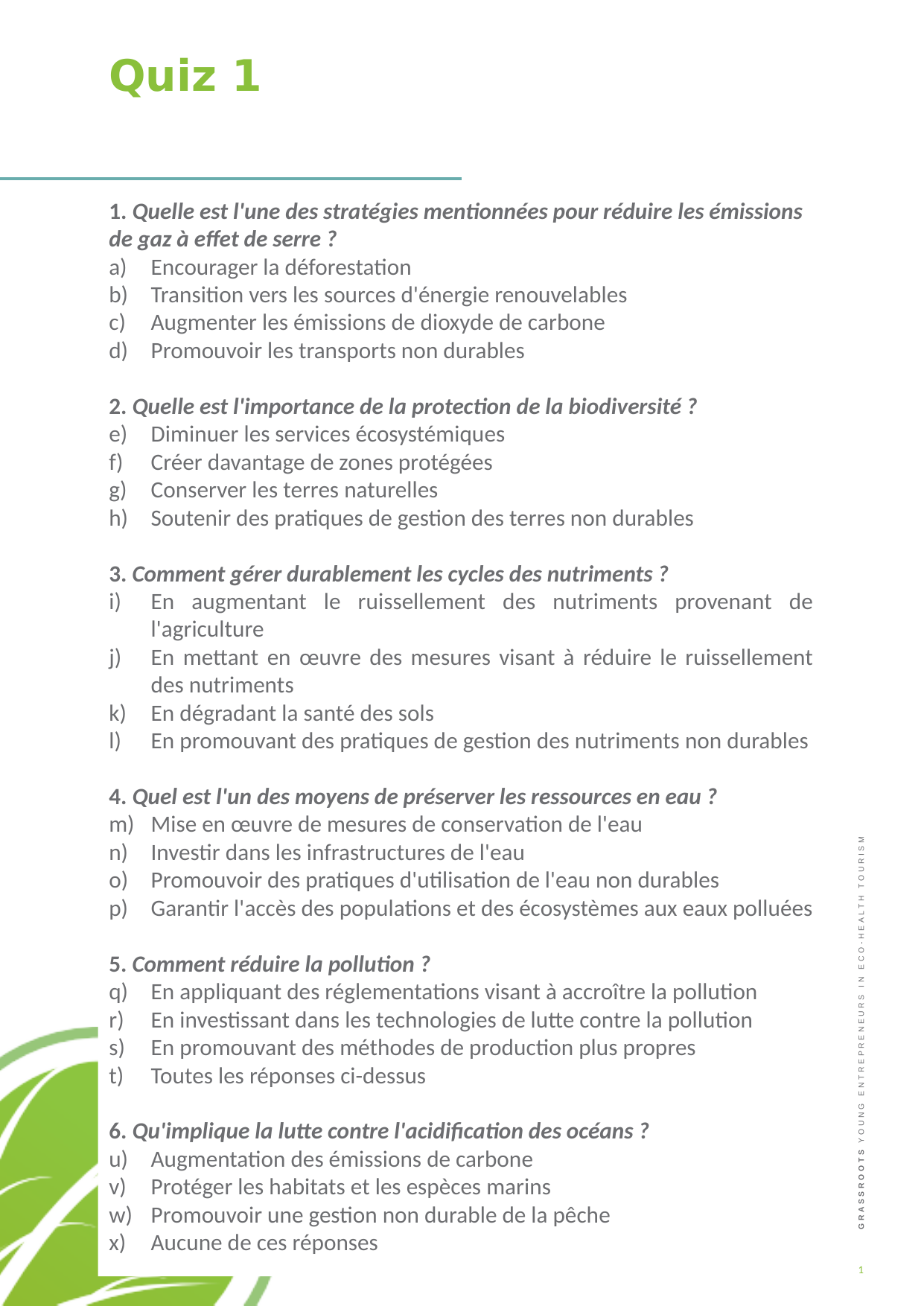

Quiz 1
1. Quelle est l'une des stratégies mentionnées pour réduire les émissions de gaz à effet de serre ?
Encourager la déforestation
Transition vers les sources d'énergie renouvelables
Augmenter les émissions de dioxyde de carbone
Promouvoir les transports non durables
2. Quelle est l'importance de la protection de la biodiversité ?
Diminuer les services écosystémiques
Créer davantage de zones protégées
Conserver les terres naturelles
Soutenir des pratiques de gestion des terres non durables
3. Comment gérer durablement les cycles des nutriments ?
En augmentant le ruissellement des nutriments provenant de l'agriculture
En mettant en œuvre des mesures visant à réduire le ruissellement des nutriments
En dégradant la santé des sols
En promouvant des pratiques de gestion des nutriments non durables
4. Quel est l'un des moyens de préserver les ressources en eau ?
Mise en œuvre de mesures de conservation de l'eau
Investir dans les infrastructures de l'eau
Promouvoir des pratiques d'utilisation de l'eau non durables
Garantir l'accès des populations et des écosystèmes aux eaux polluées
5. Comment réduire la pollution ?
En appliquant des réglementations visant à accroître la pollution
En investissant dans les technologies de lutte contre la pollution
En promouvant des méthodes de production plus propres
Toutes les réponses ci-dessus
6. Qu'implique la lutte contre l'acidification des océans ?
Augmentation des émissions de carbone
Protéger les habitats et les espèces marins
Promouvoir une gestion non durable de la pêche
Aucune de ces réponses
1